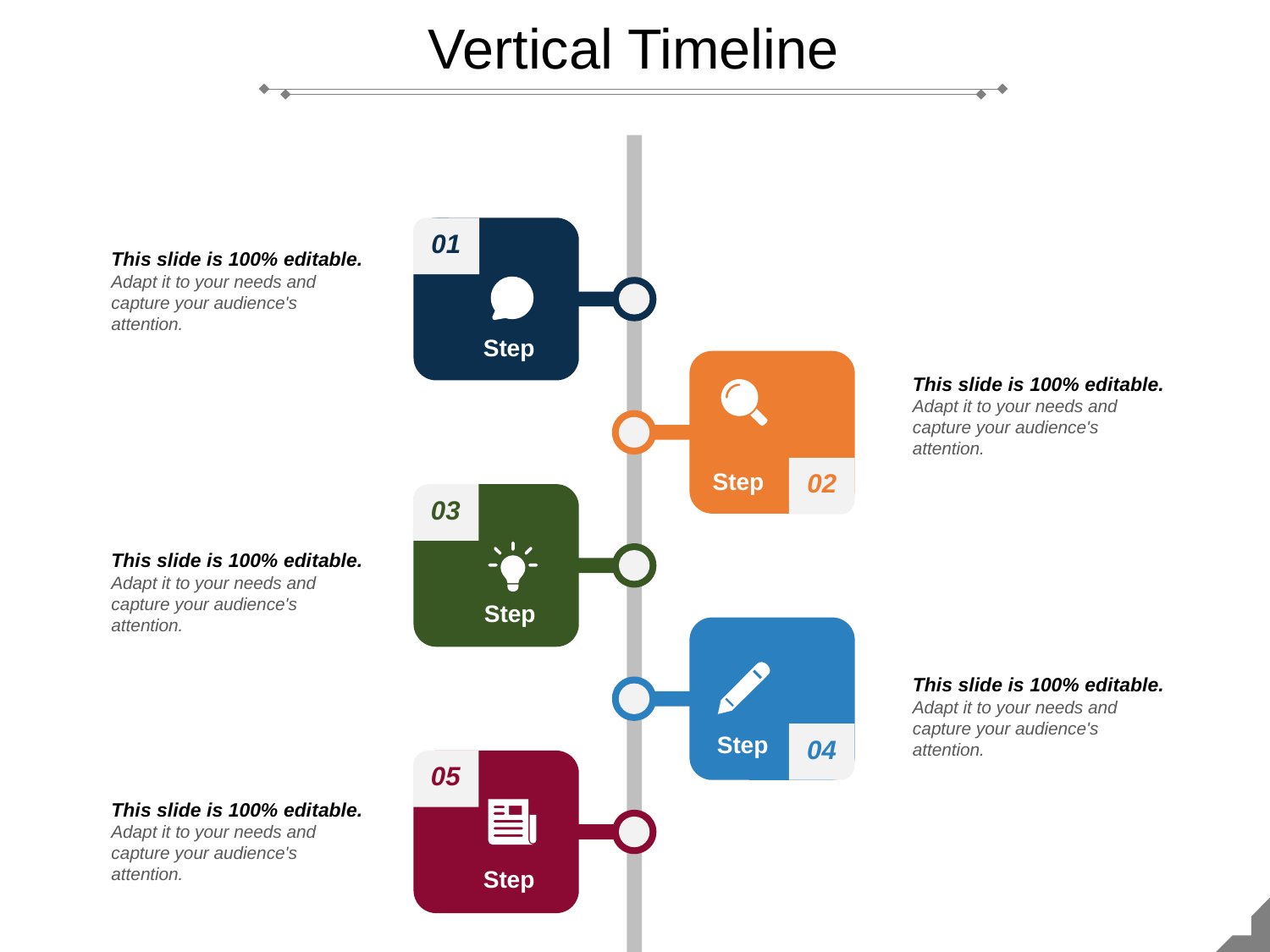

Vertical Timeline

01

Step

Step
02

03

Step

Step
04

05

Step
This slide is 100% editable. Adapt it to your needs and capture your audience's attention.
This slide is 100% editable. Adapt it to your needs and capture your audience's attention.
This slide is 100% editable. Adapt it to your needs and capture your audience's attention.
This slide is 100% editable. Adapt it to your needs and capture your audience's attention.
This slide is 100% editable. Adapt it to your needs and capture your audience's attention.